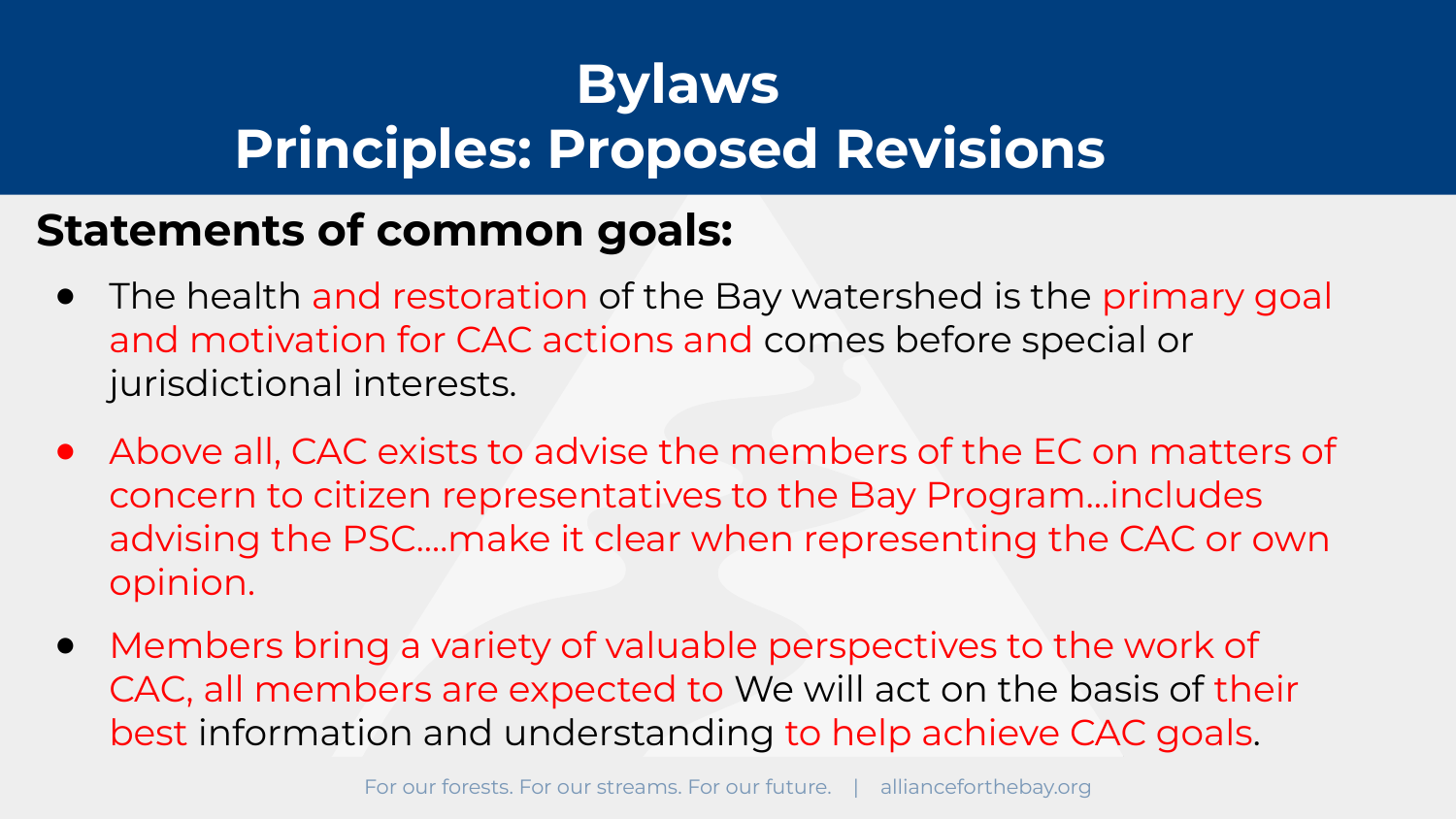

Bylaws
Principles: Proposed Revisions
Statements of common goals:

The health and restoration of the Bay watershed is the primary goal and motivation for CAC actions and comes before special or jurisdictional interests.

Above all, CAC exists to advise the members of the EC on matters of concern to citizen representatives to the Bay Program…includes advising the PSC….make it clear when representing the CAC or own opinion.

Members bring a variety of valuable perspectives to the work of CAC, all members are expected to We will act on the basis of their best information and understanding to help achieve CAC goals.